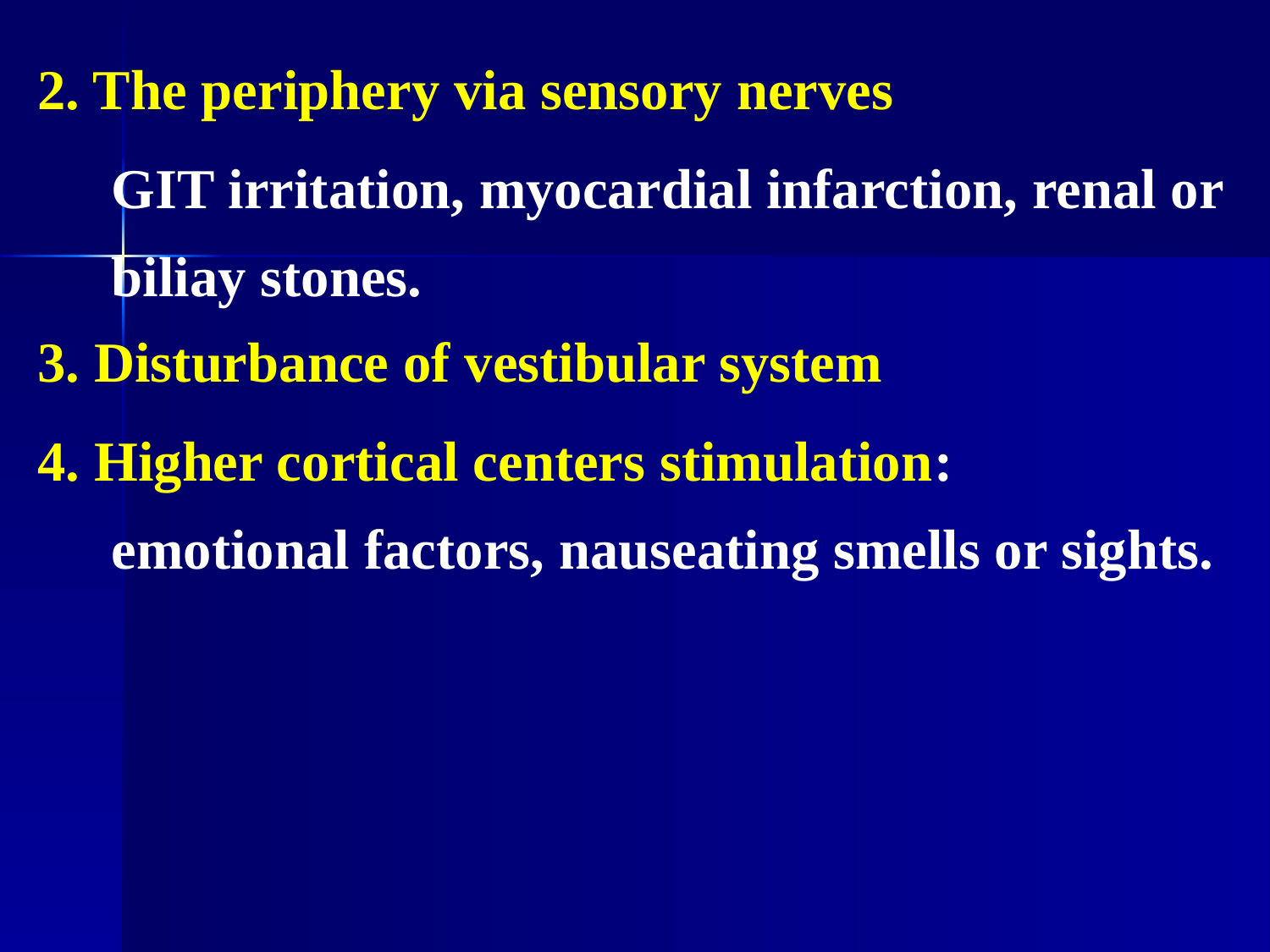

2. The periphery via sensory nerves
	GIT irritation, myocardial infarction, renal or biliay stones.
3. Disturbance of vestibular system
4. Higher cortical centers stimulation:      emotional factors, nauseating smells or sights.